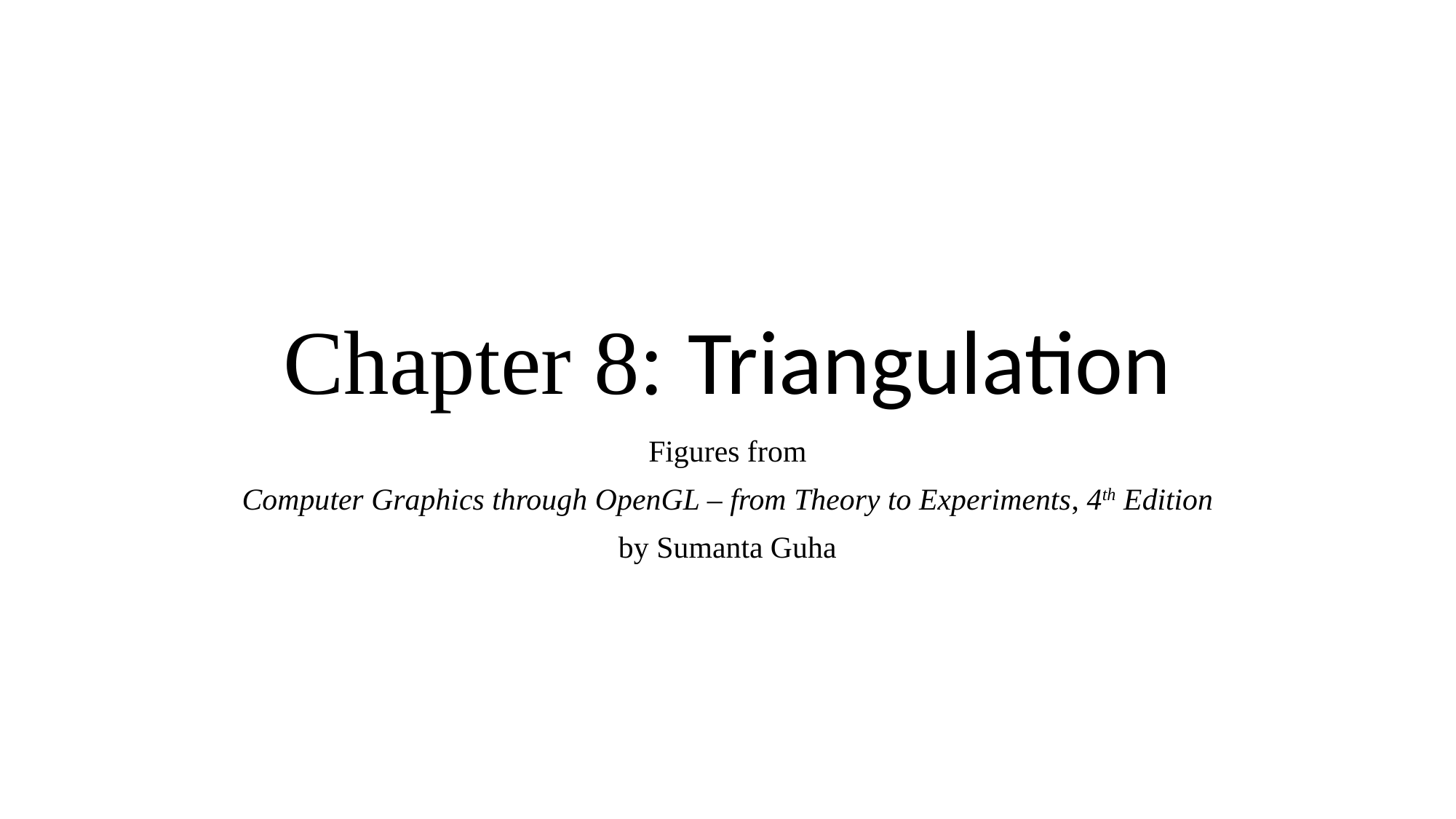

# Chapter 8: Triangulation
Figures from
Computer Graphics through OpenGL – from Theory to Experiments, 4th Edition
by Sumanta Guha